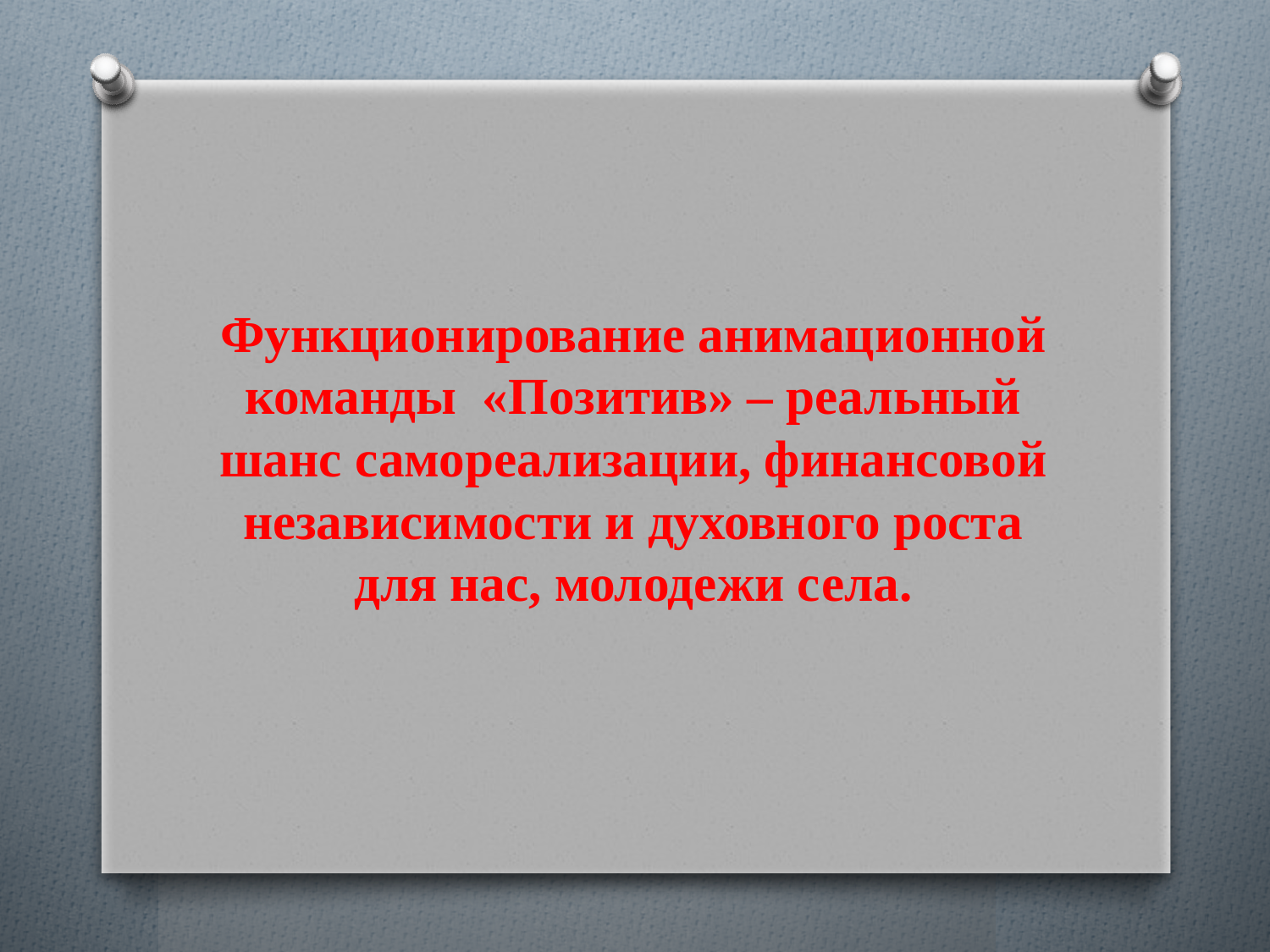

#
Функционирование анимационной команды  «Позитив» – реальный шанс самореализации, финансовой независимости и духовного роста для нас, молодежи села.